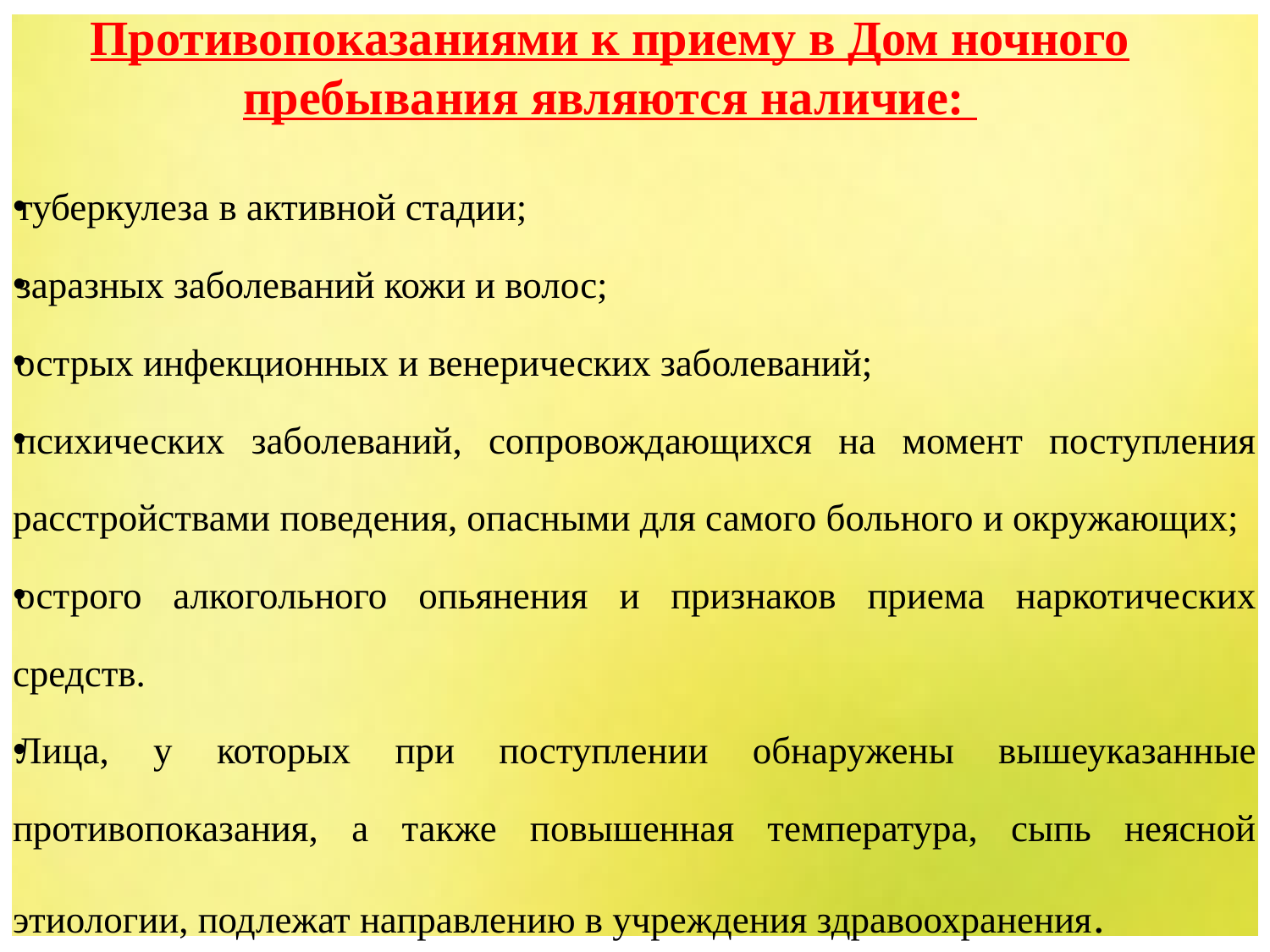

Противопоказаниями к приему в Дом ночного пребывания являются наличие:
#

туберкулеза в активной стадии;
заразных заболеваний кожи и волос;
острых инфекционных и венерических заболеваний;
психических заболеваний, сопровождающихся на момент поступления расстройствами поведения, опасными для самого больного и окружающих;
острого алкогольного опьянения и признаков приема наркотических средств.
Лица, у которых при поступлении обнаружены вышеуказанные противопоказания, а также повышенная температура, сыпь неясной этиологии, подлежат направлению в учреждения здравоохранения.